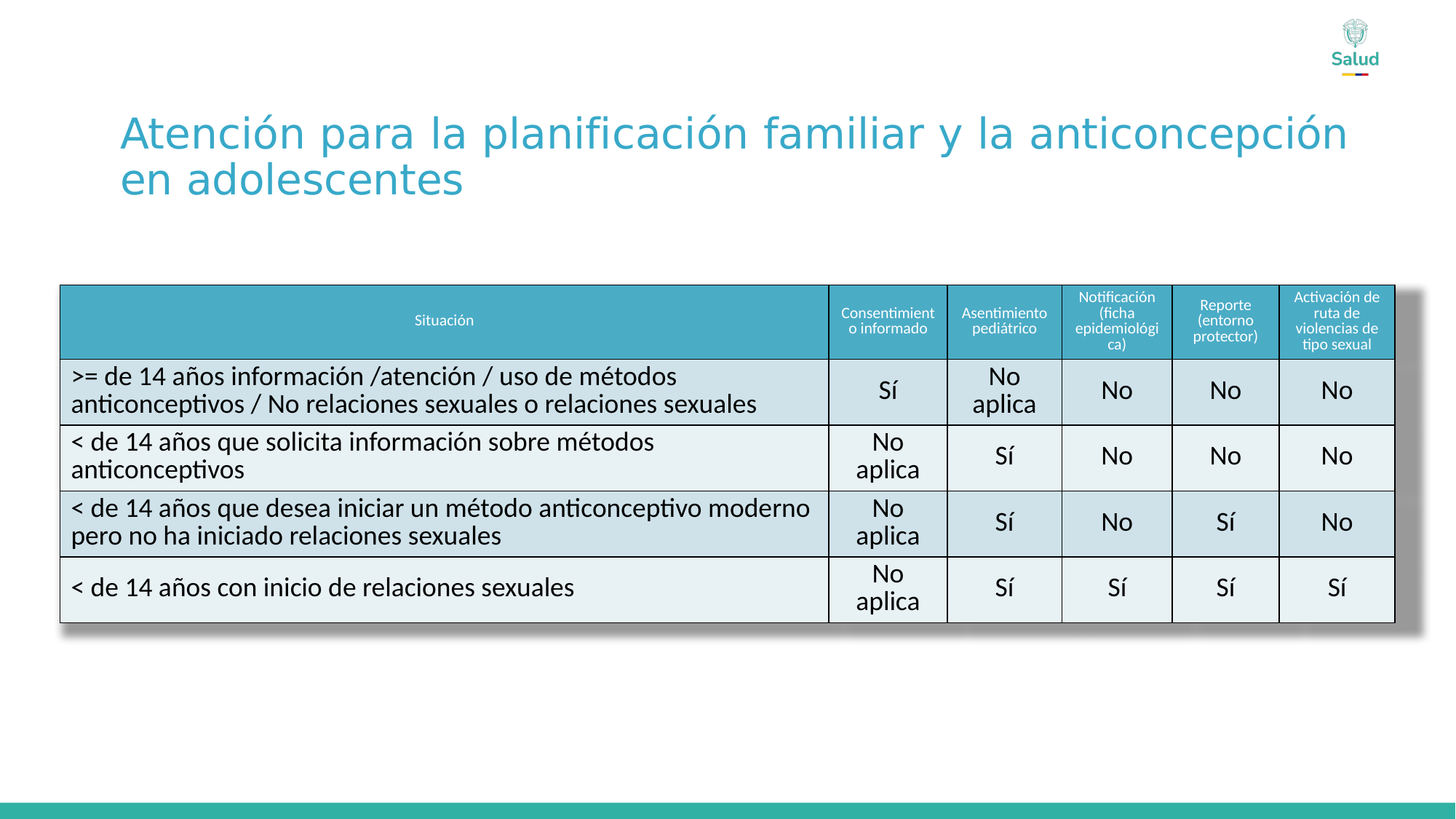

# Atención para la planificación familiar y la anticoncepción en adolescentes
| Situación | Consentimiento informado | Asentimiento pediátrico | Notificación (ficha epidemiológica) | Reporte (entorno protector) | Activación de ruta de violencias de tipo sexual |
| --- | --- | --- | --- | --- | --- |
| >= de 14 años información /atención / uso de métodos anticonceptivos / No relaciones sexuales o relaciones sexuales | Sí | No aplica | No | No | No |
| < de 14 años que solicita información sobre métodos anticonceptivos | No aplica | Sí | No | No | No |
| < de 14 años que desea iniciar un método anticonceptivo moderno pero no ha iniciado relaciones sexuales | No aplica | Sí | No | Sí | No |
| < de 14 años con inicio de relaciones sexuales | No aplica | Sí | Sí | Sí | Sí |